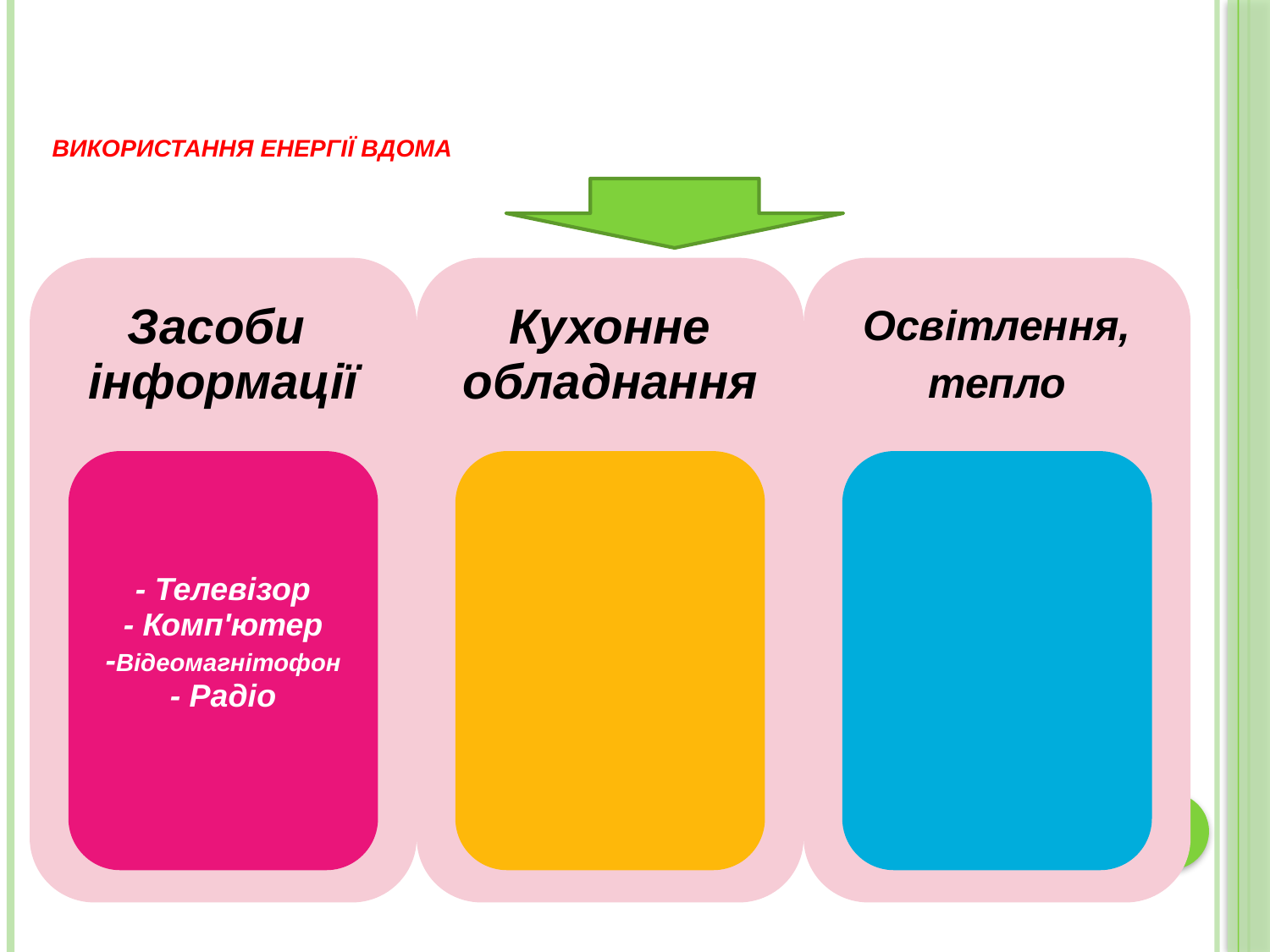

# Використання енергії вдома

Засоби
інформації
- Телевізор
- Комп'ютер
-Відеомагнітофон
- Радіо
Кухонне обладнання
Освітлення,
тепло